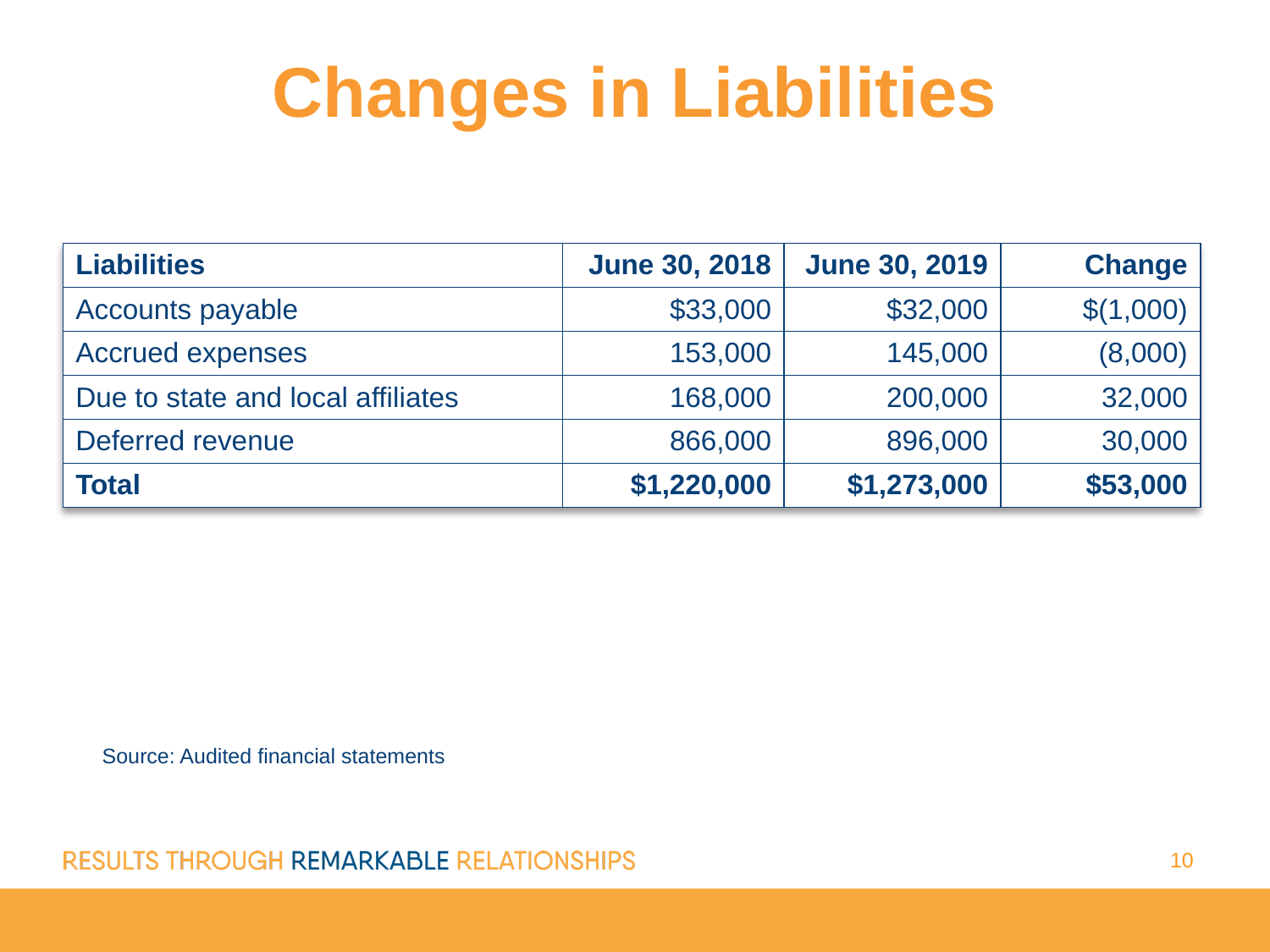

Changes in Liabilities
| Liabilities | June 30, 2018 | June 30, 2019 | Change |
| --- | --- | --- | --- |
| Accounts payable | $33,000 | $32,000 | $(1,000) |
| Accrued expenses | 153,000 | 145,000 | (8,000) |
| Due to state and local affiliates | 168,000 | 200,000 | 32,000 |
| Deferred revenue | 866,000 | 896,000 | 30,000 |
| Total | $1,220,000 | $1,273,000 | $53,000 |
Source: Audited financial statements
10